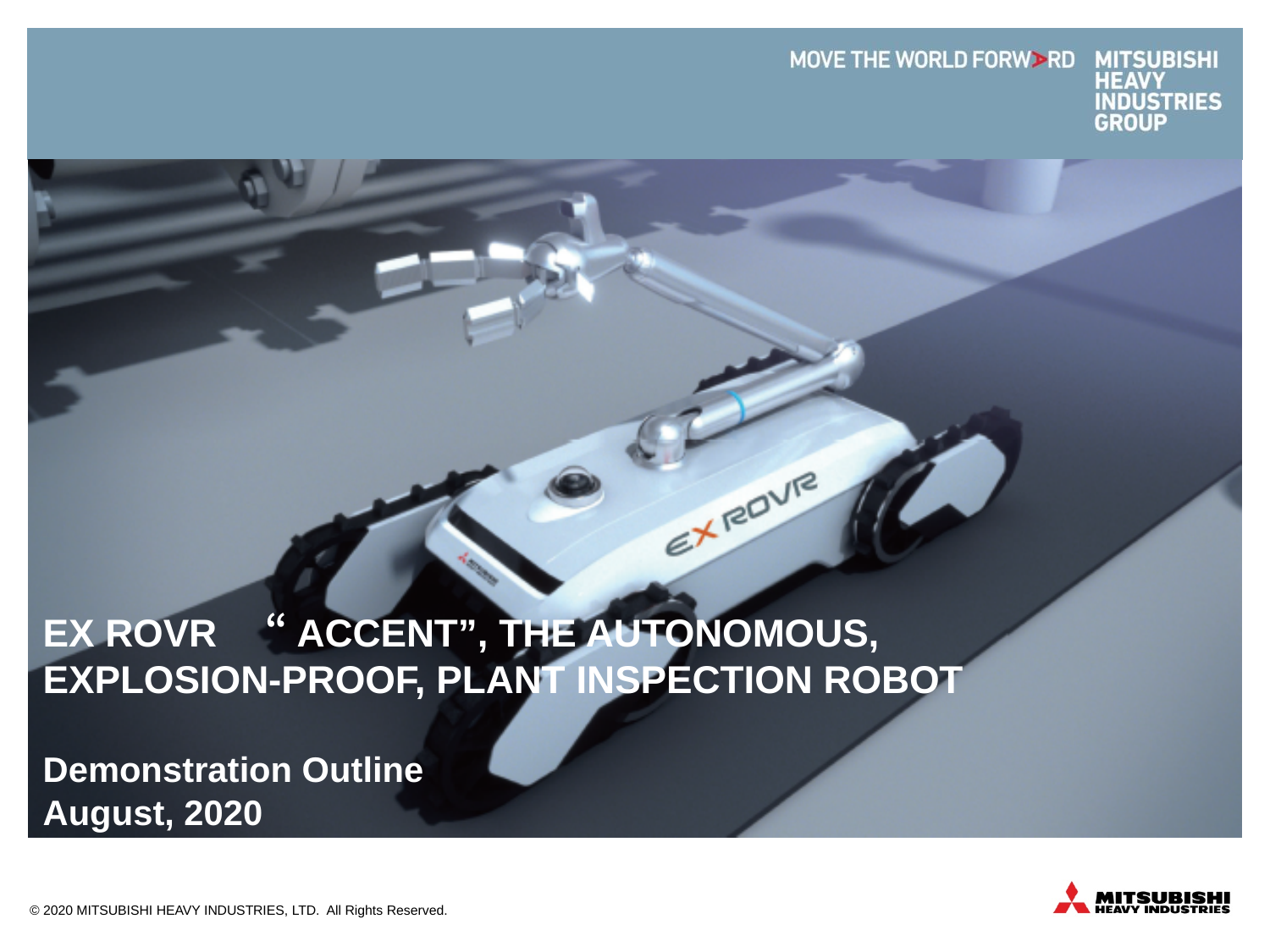

EX ROVR　“ACCENT”, THE AUTONOMOUS, EXPLOSION-PROOF, PLANT INSPECTION ROBOT

Demonstration Outline
August, 2020